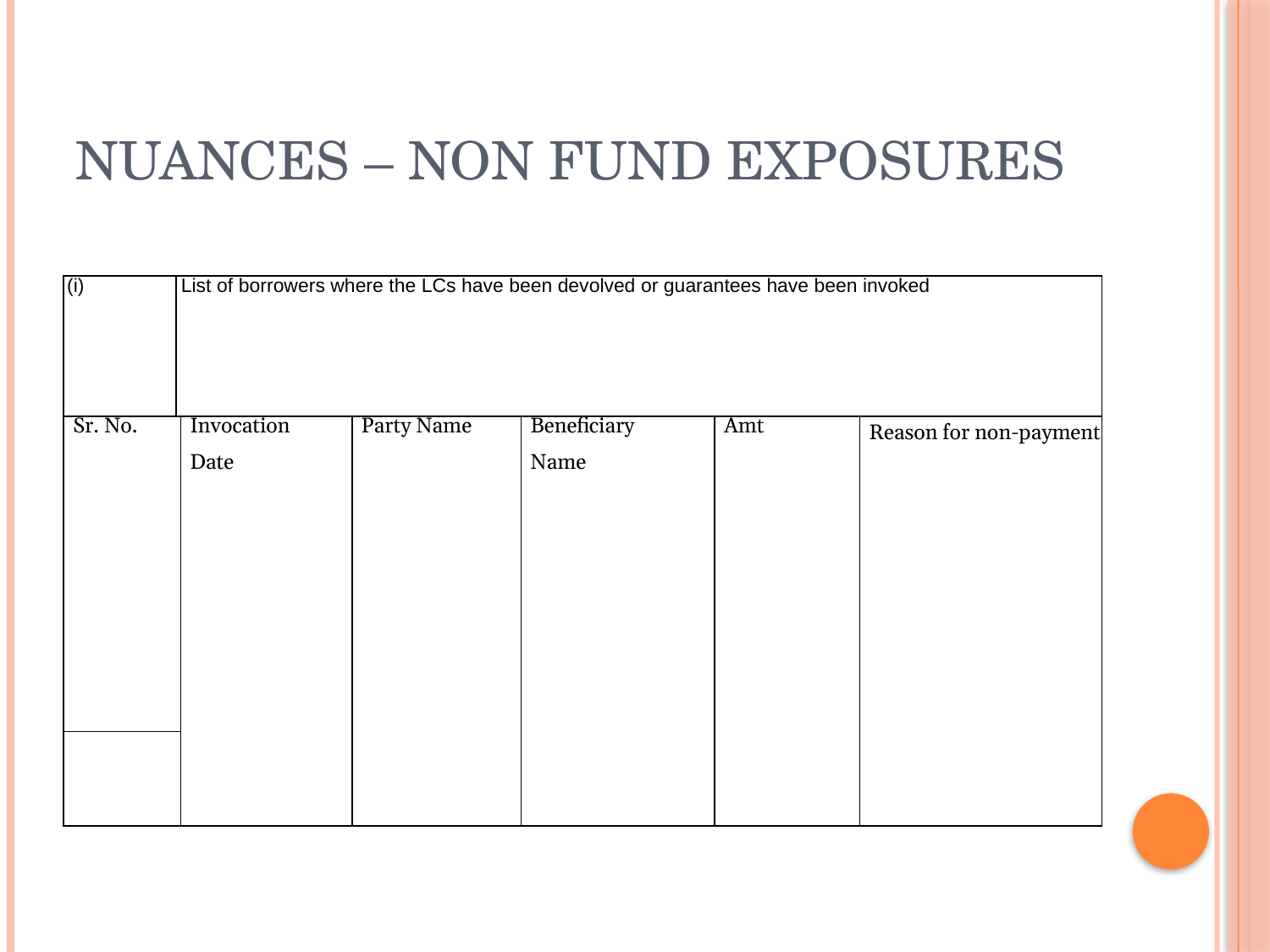

# Nuances – Non Fund Exposures
| (i) | List of borrowers where the LCs have been devolved or guarantees have been invoked |  |  |  |  |  |
| --- | --- | --- | --- | --- | --- | --- |
| Sr. No. |  | Invocation Date | Party Name | Beneficiary Name | Amt | Reason for non-payment |
|  |  |  |  |  |  |  |